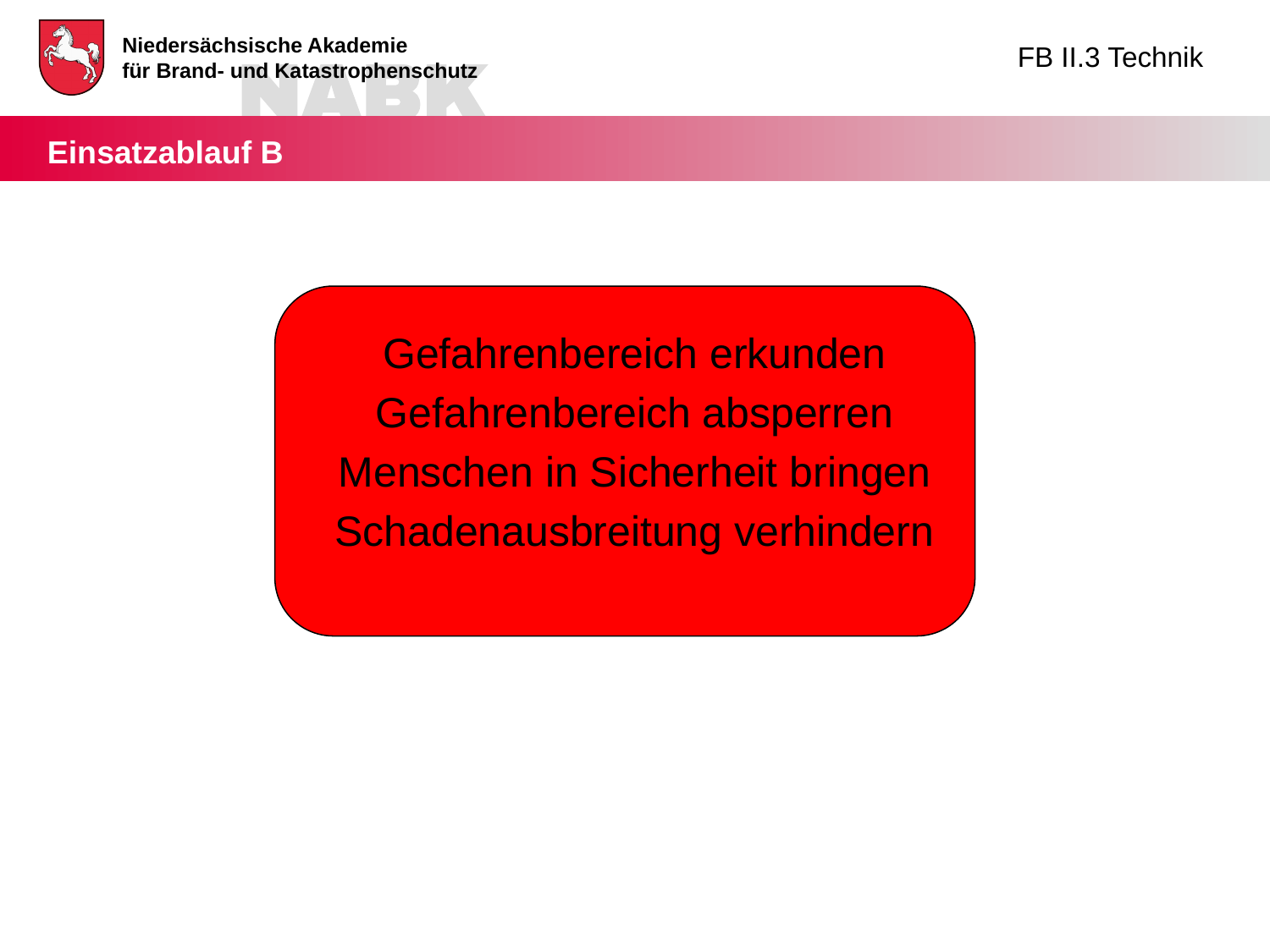

Gefahrenbereich erkunden
Gefahrenbereich absperren
Menschen in Sicherheit bringen
Schadenausbreitung verhindern